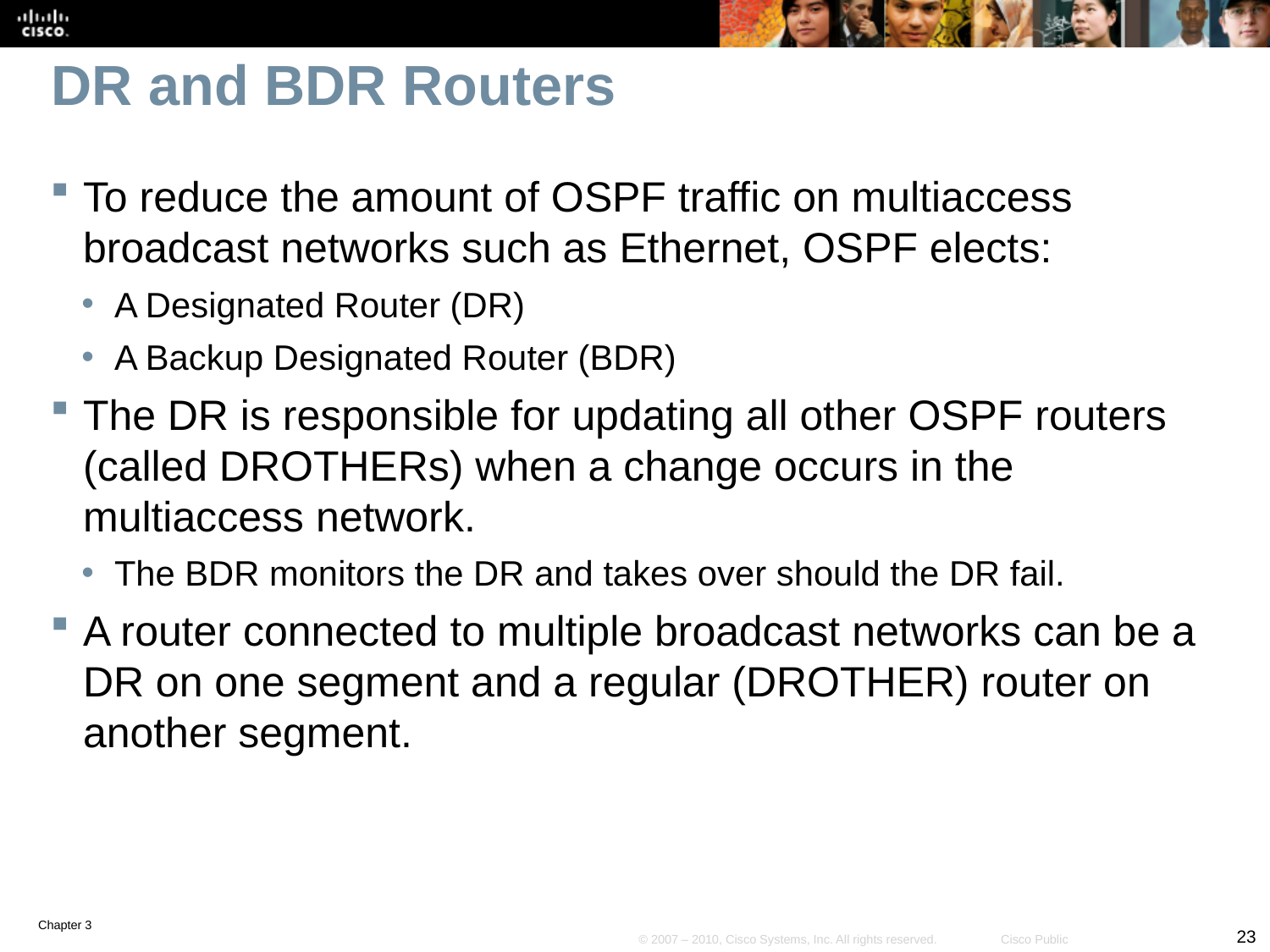

# DR and BDR Routers
To reduce the amount of OSPF traffic on multiaccess broadcast networks such as Ethernet, OSPF elects:
A Designated Router (DR)
A Backup Designated Router (BDR)
The DR is responsible for updating all other OSPF routers (called DROTHERs) when a change occurs in the multiaccess network.
The BDR monitors the DR and takes over should the DR fail.
A router connected to multiple broadcast networks can be a DR on one segment and a regular (DROTHER) router on another segment.